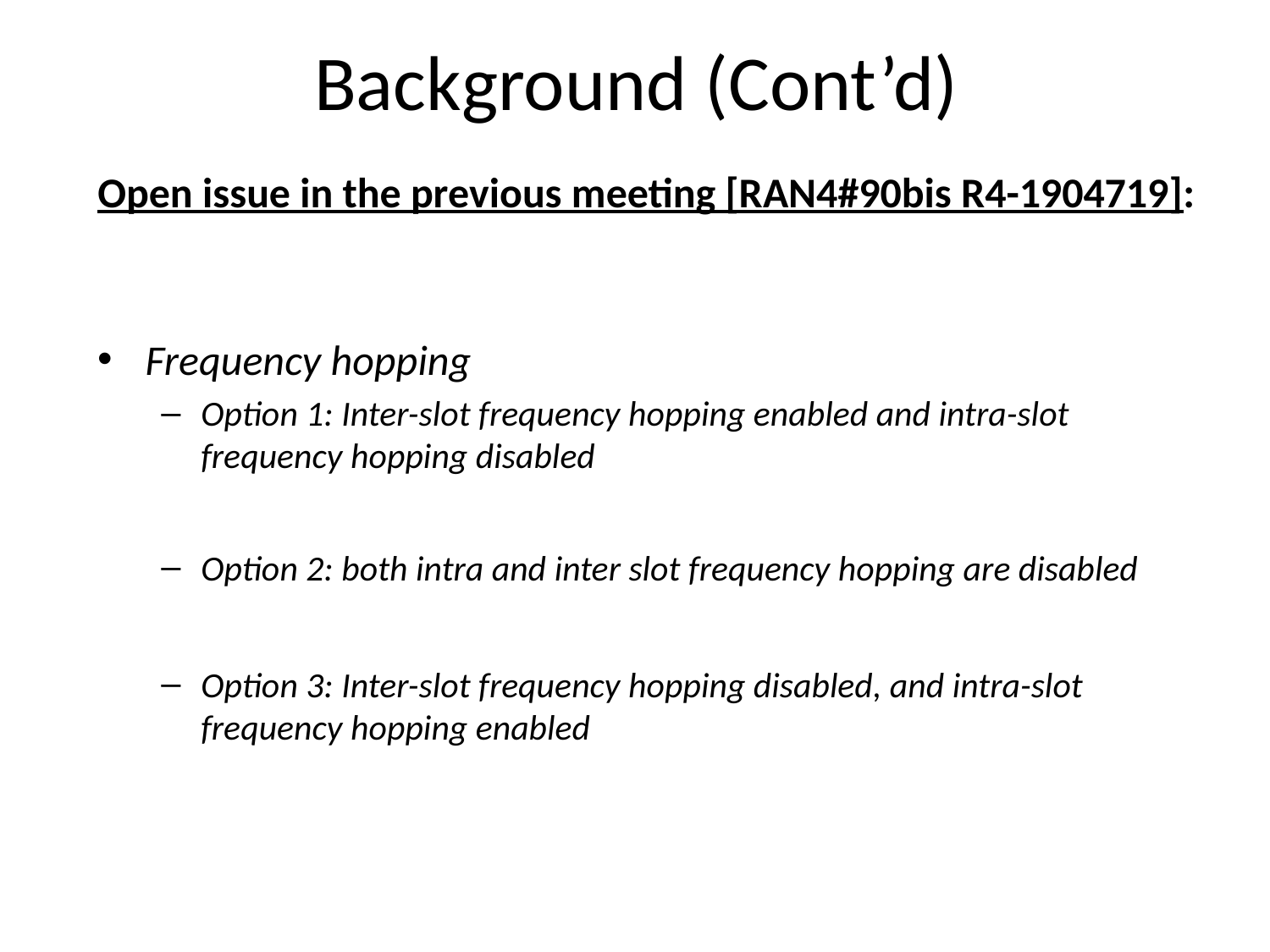

# Background (Cont’d)
Open issue in the previous meeting [RAN4#90bis R4-1904719]:

Frequency hopping
Option 1: Inter-slot frequency hopping enabled and intra-slot frequency hopping disabled

Option 2: both intra and inter slot frequency hopping are disabled

Option 3: Inter-slot frequency hopping disabled, and intra-slot frequency hopping enabled